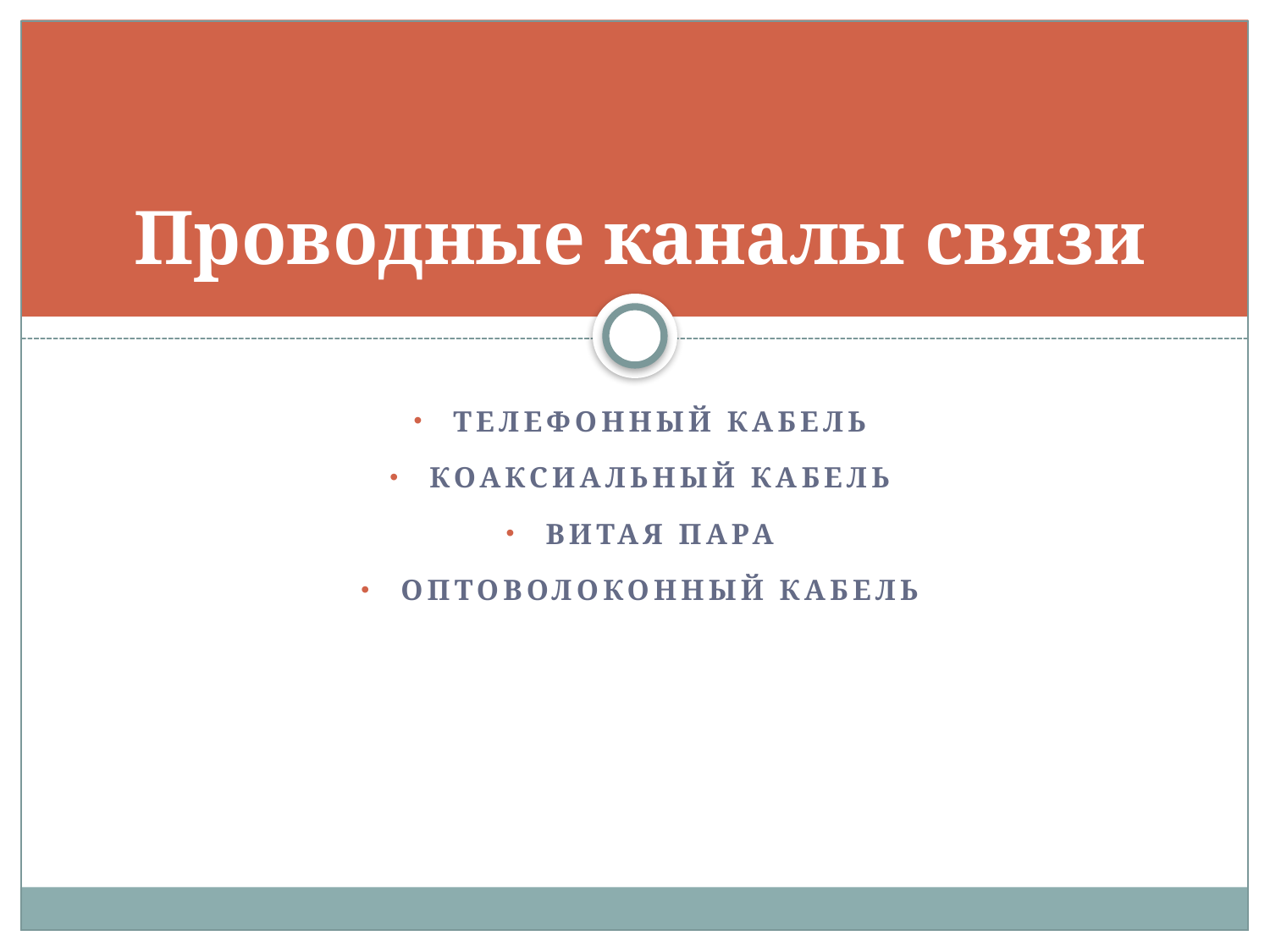

# Проводные каналы связи
Телефонный кабель
Коаксиальный кабель
Витая пара
Оптоволоконный кабель